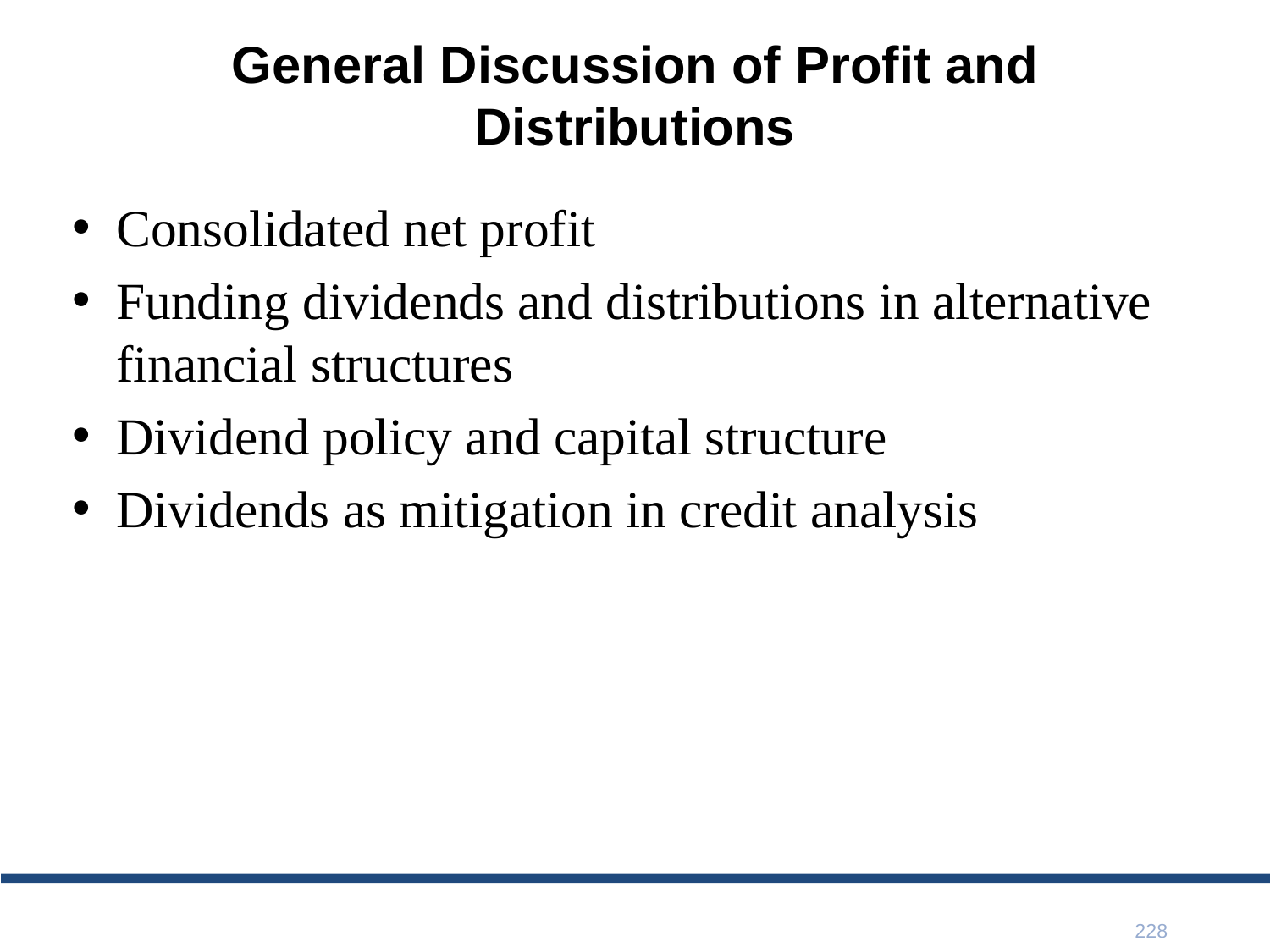

# General Discussion of Profit and Distributions
Consolidated net profit
Funding dividends and distributions in alternative financial structures
Dividend policy and capital structure
Dividends as mitigation in credit analysis

228